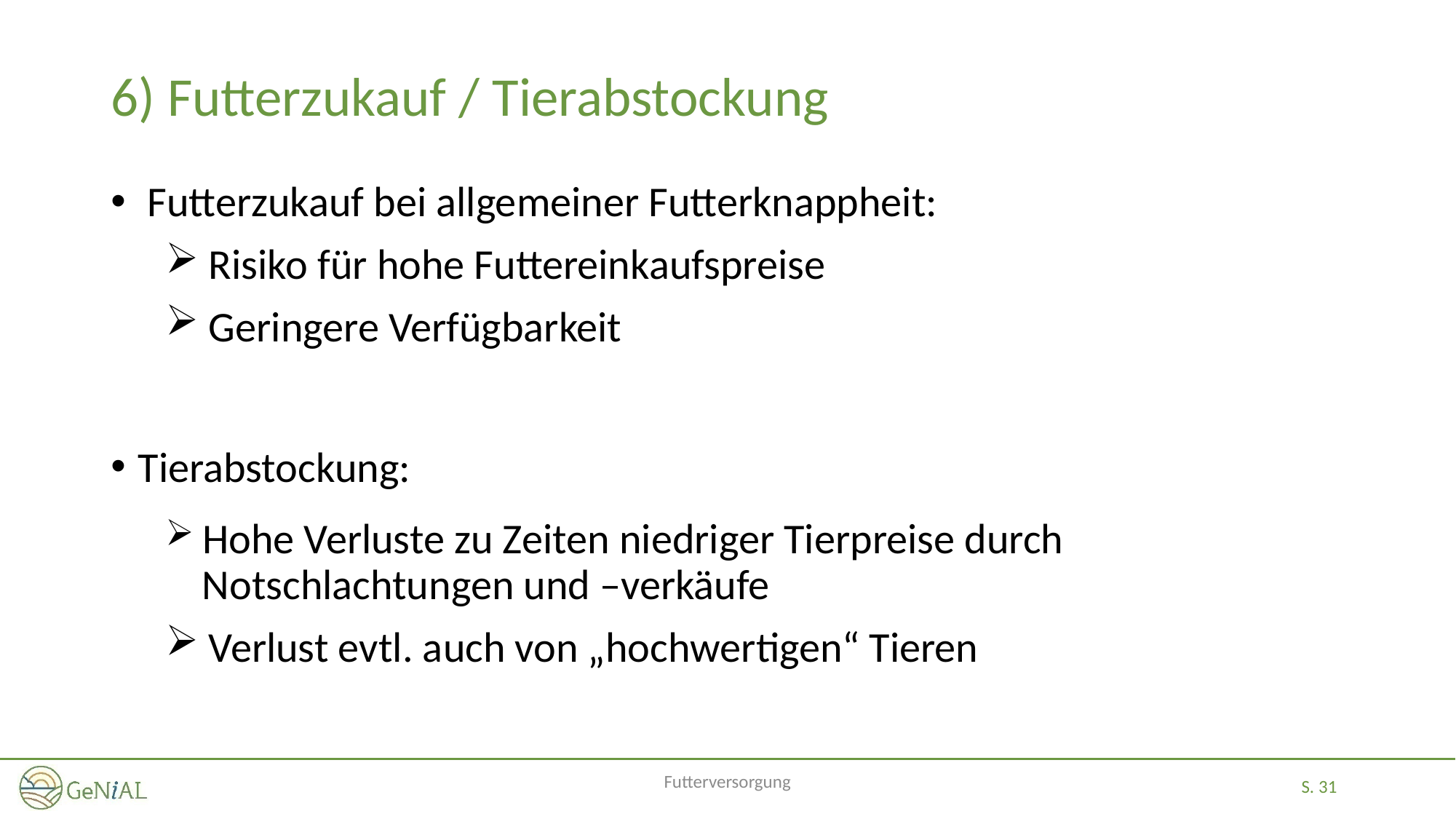

# 6) Futterzukauf / Tierabstockung
 Futterzukauf bei allgemeiner Futterknappheit:
 Risiko für hohe Futtereinkaufspreise
 Geringere Verfügbarkeit

Tierabstockung:
 Hohe Verluste zu Zeiten niedriger Tierpreise durch
 Notschlachtungen und –verkäufe
 Verlust evtl. auch von „hochwertigen“ Tieren

Futterversorgung